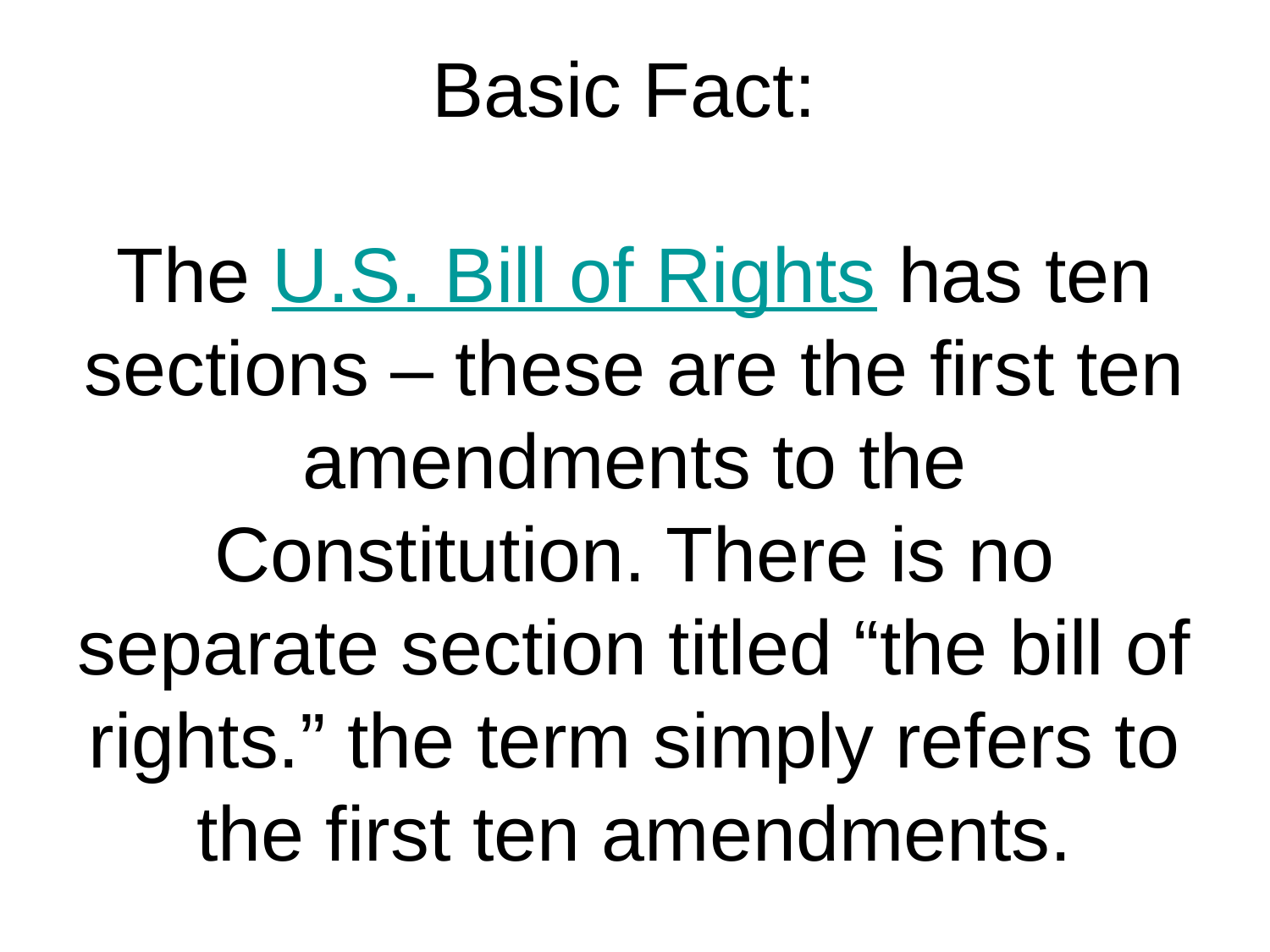

# Basic Fact: The U.S. Bill of Rights has ten sections – these are the first ten amendments to the Constitution. There is no separate section titled “the bill of rights.” the term simply refers to the first ten amendments.